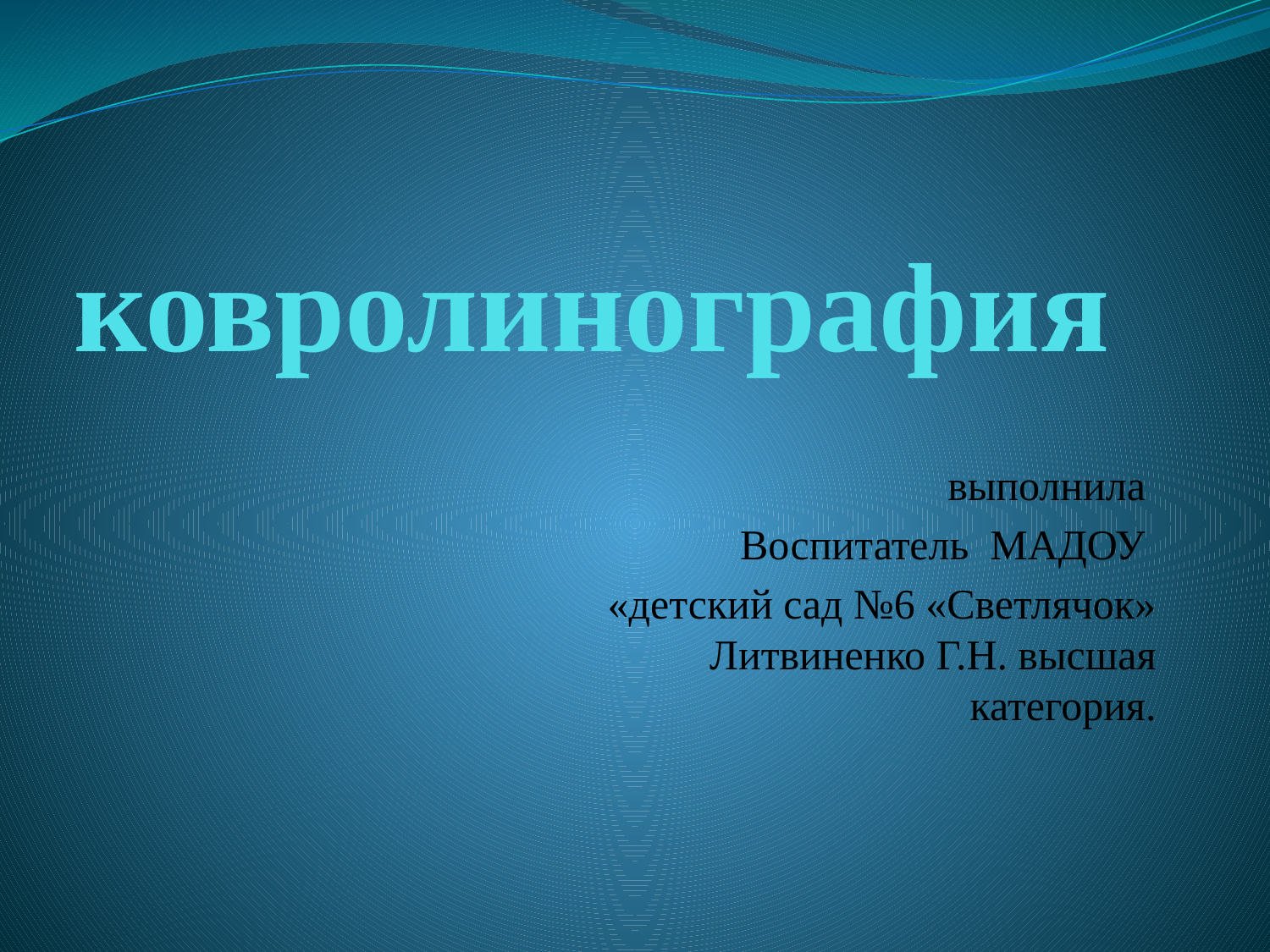

# ковролинография
 выполнила
Воспитатель  МАДОУ
«детский сад №6 «Светлячок» Литвиненко Г.Н. высшая категория.